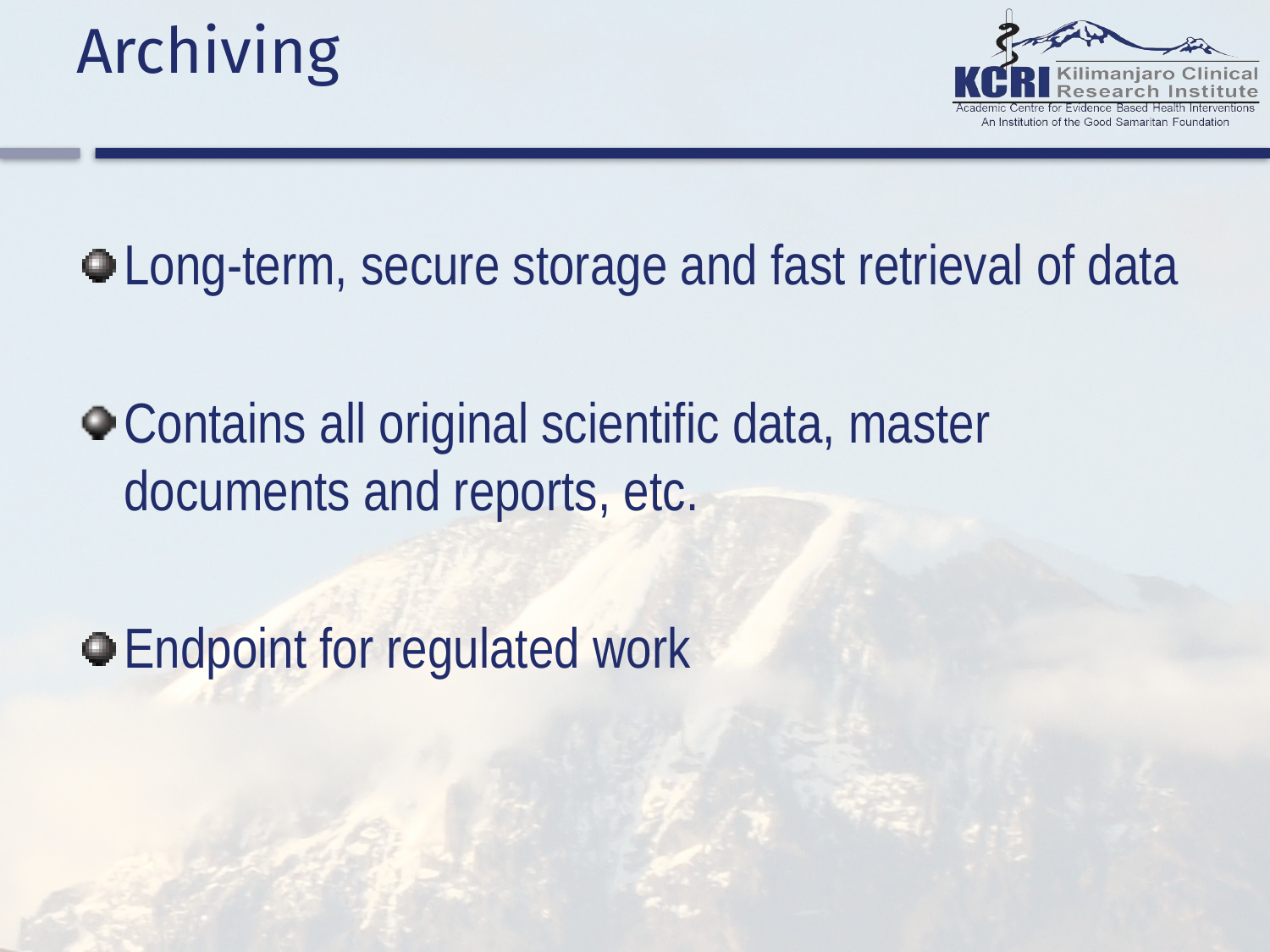

# Archiving
Long-term, secure storage and fast retrieval of data

Contains all original scientific data, master documents and reports, etc.

Endpoint for regulated work